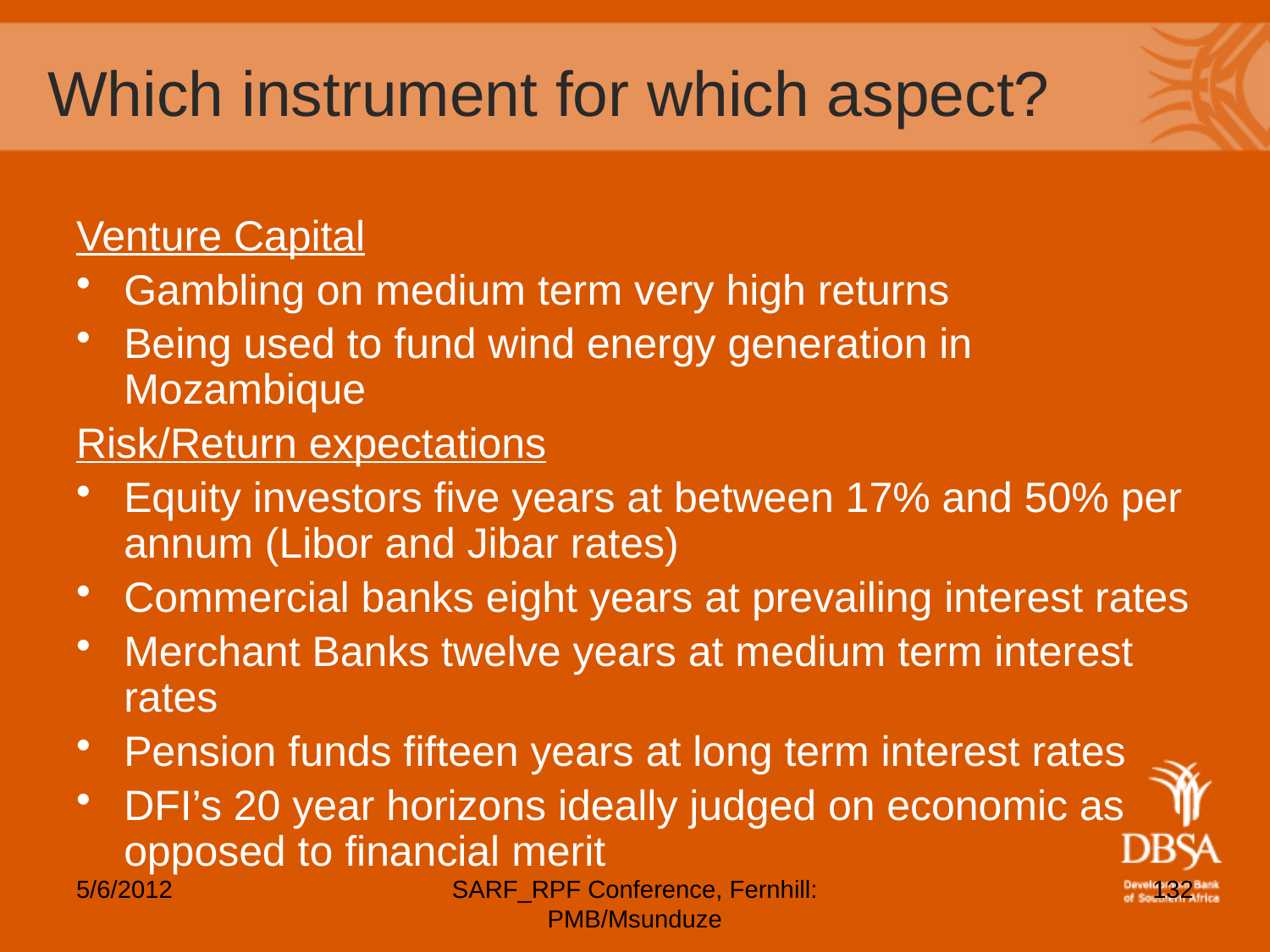

# Which instrument for which aspect?
Venture Capital
Gambling on medium term very high returns
Being used to fund wind energy generation in Mozambique
Risk/Return expectations
Equity investors five years at between 17% and 50% per annum (Libor and Jibar rates)
Commercial banks eight years at prevailing interest rates
Merchant Banks twelve years at medium term interest rates
Pension funds fifteen years at long term interest rates
DFI’s 20 year horizons ideally judged on economic as opposed to financial merit
5/6/2012
SARF_RPF Conference, Fernhill: PMB/Msunduze
132